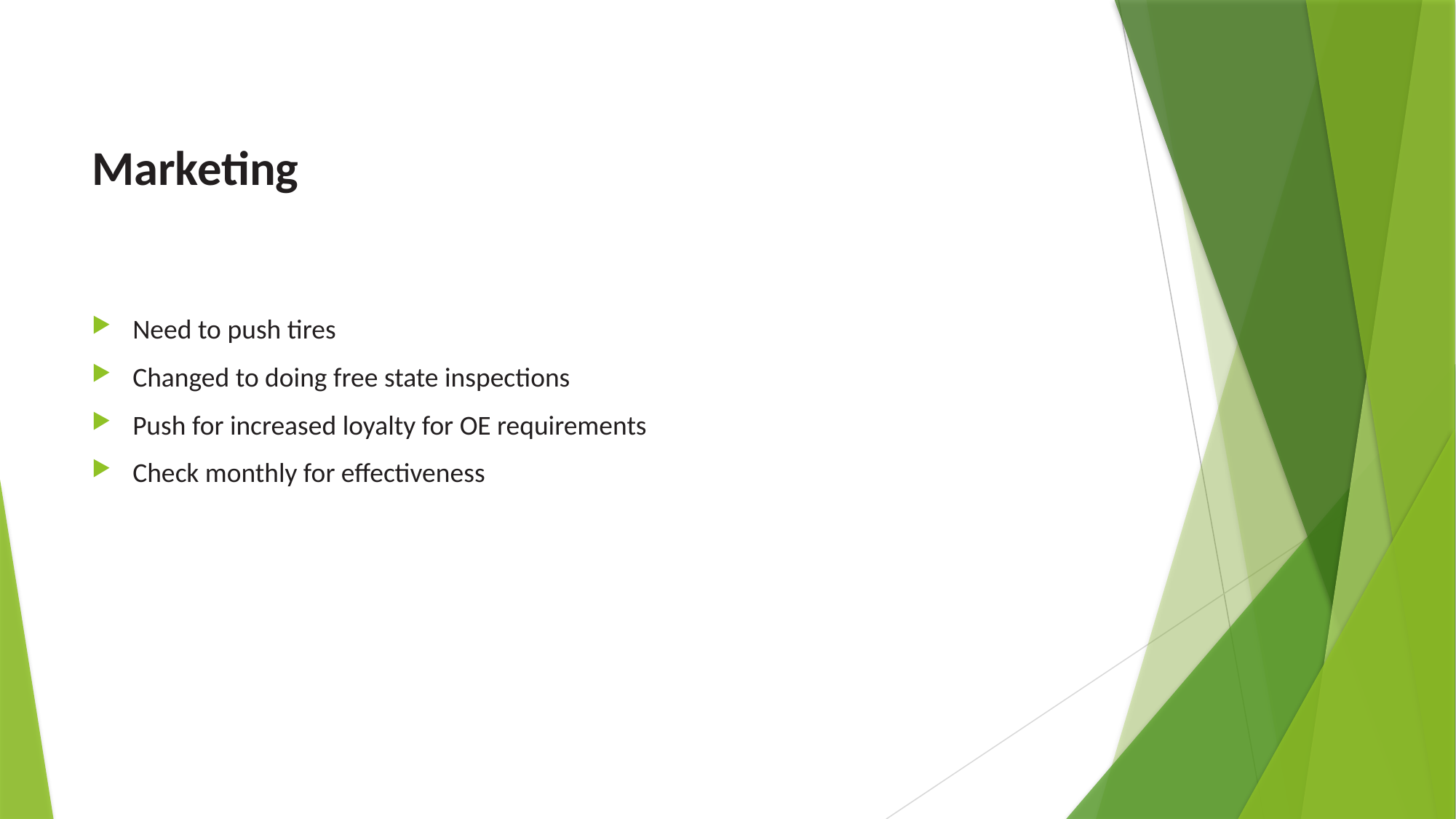

# Marketing

Need to push tires
Changed to doing free state inspections
Push for increased loyalty for OE requirements
Check monthly for effectiveness